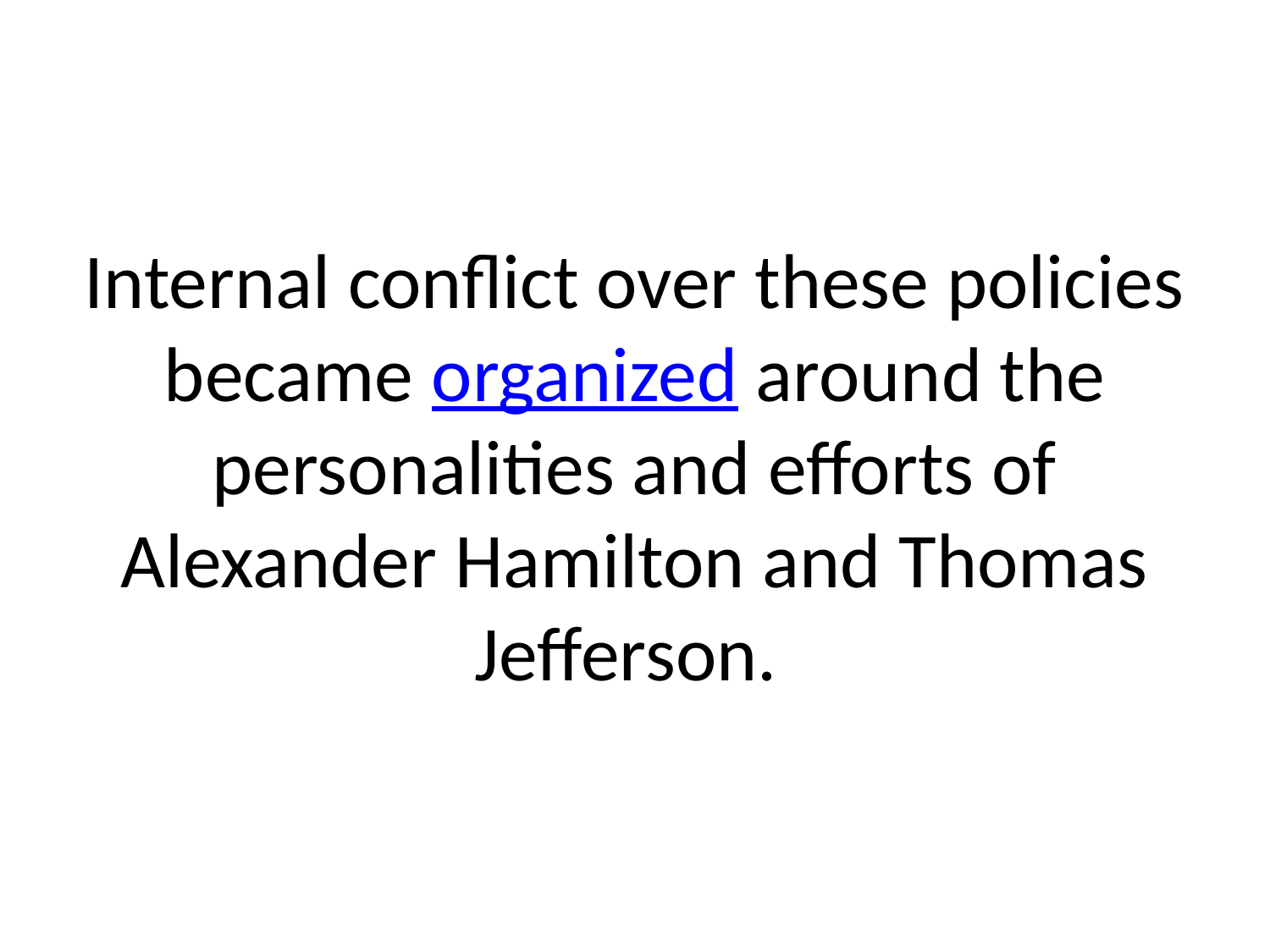

# Internal conflict over these policies became organized around the personalities and efforts of Alexander Hamilton and Thomas Jefferson.